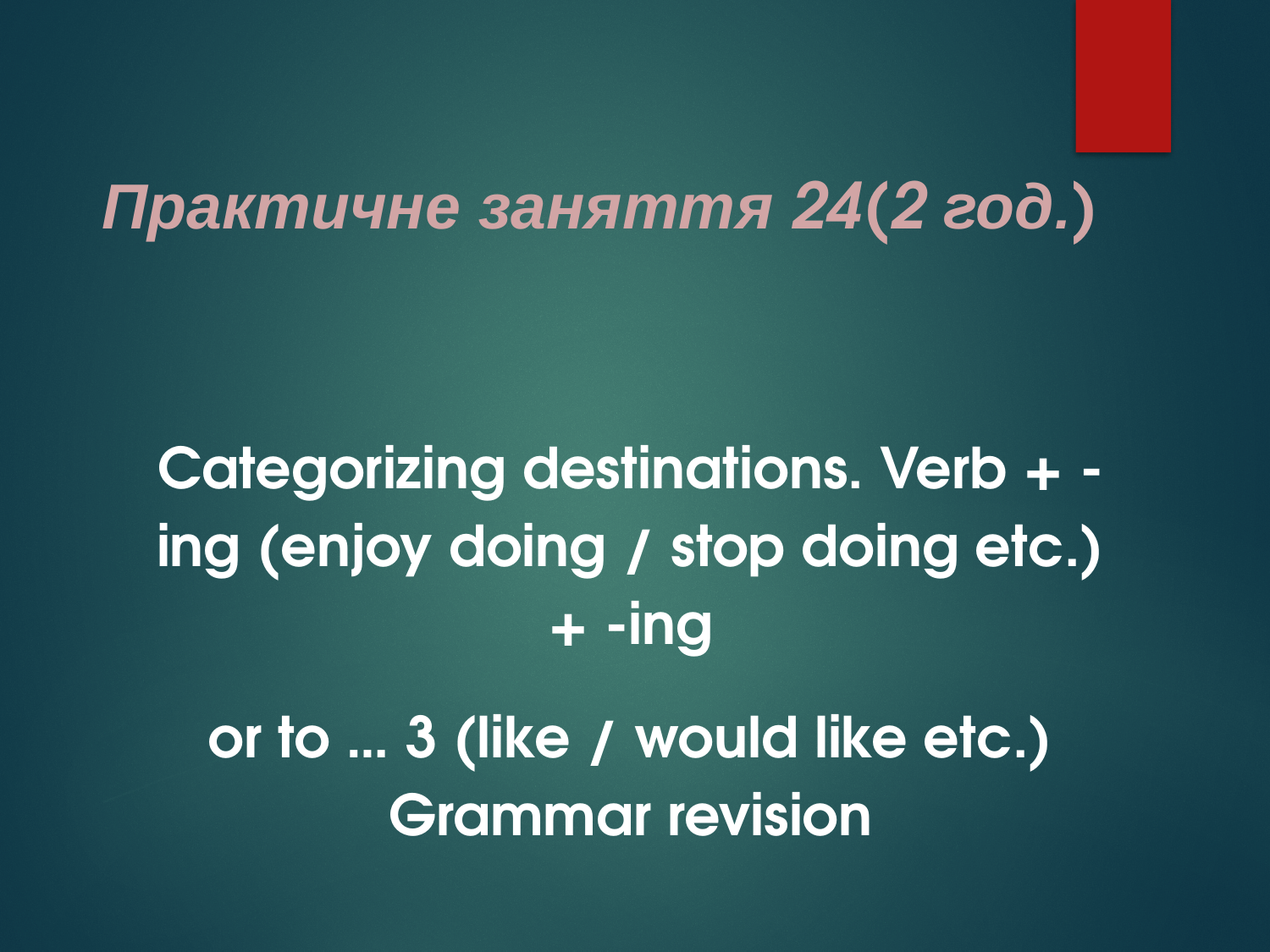

# Практичне заняття 24(2 год.)
Categorizing destinations. Verb + -ing (enjoy doing / stop doing etc.) + -ing
or to … 3 (like / would like etc.) Grammar revision